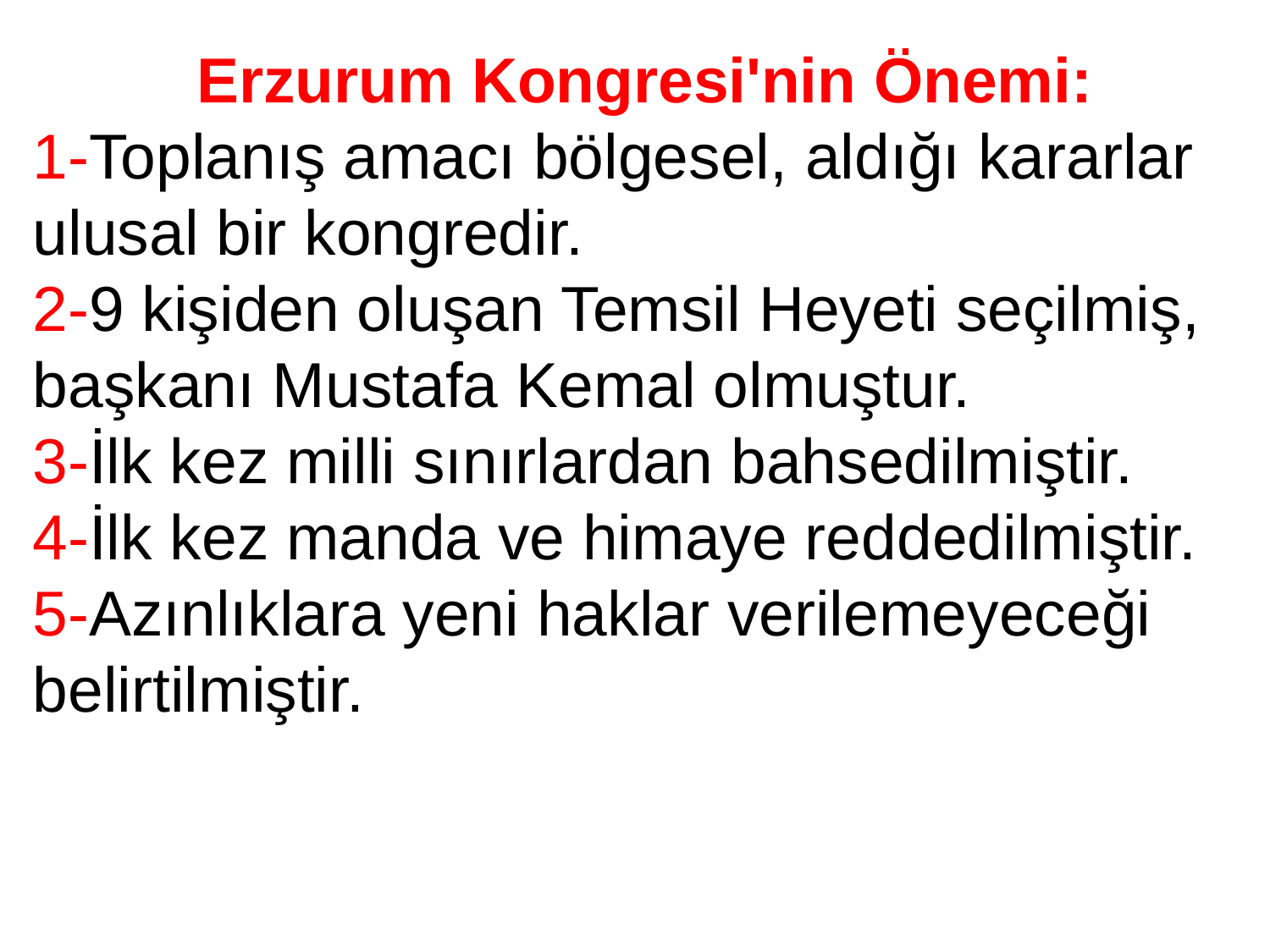

Erzurum Kongresi'nin Önemi:
1-Toplanış amacı bölgesel, aldığı kararlar ulusal bir kongredir.
2-9 kişiden oluşan Temsil Heyeti seçilmiş, başkanı Mustafa Kemal olmuştur.
3-İlk kez milli sınırlardan bahsedilmiştir.
4-İlk kez manda ve himaye reddedilmiştir.
5-Azınlıklara yeni haklar verilemeyeceği belirtilmiştir.